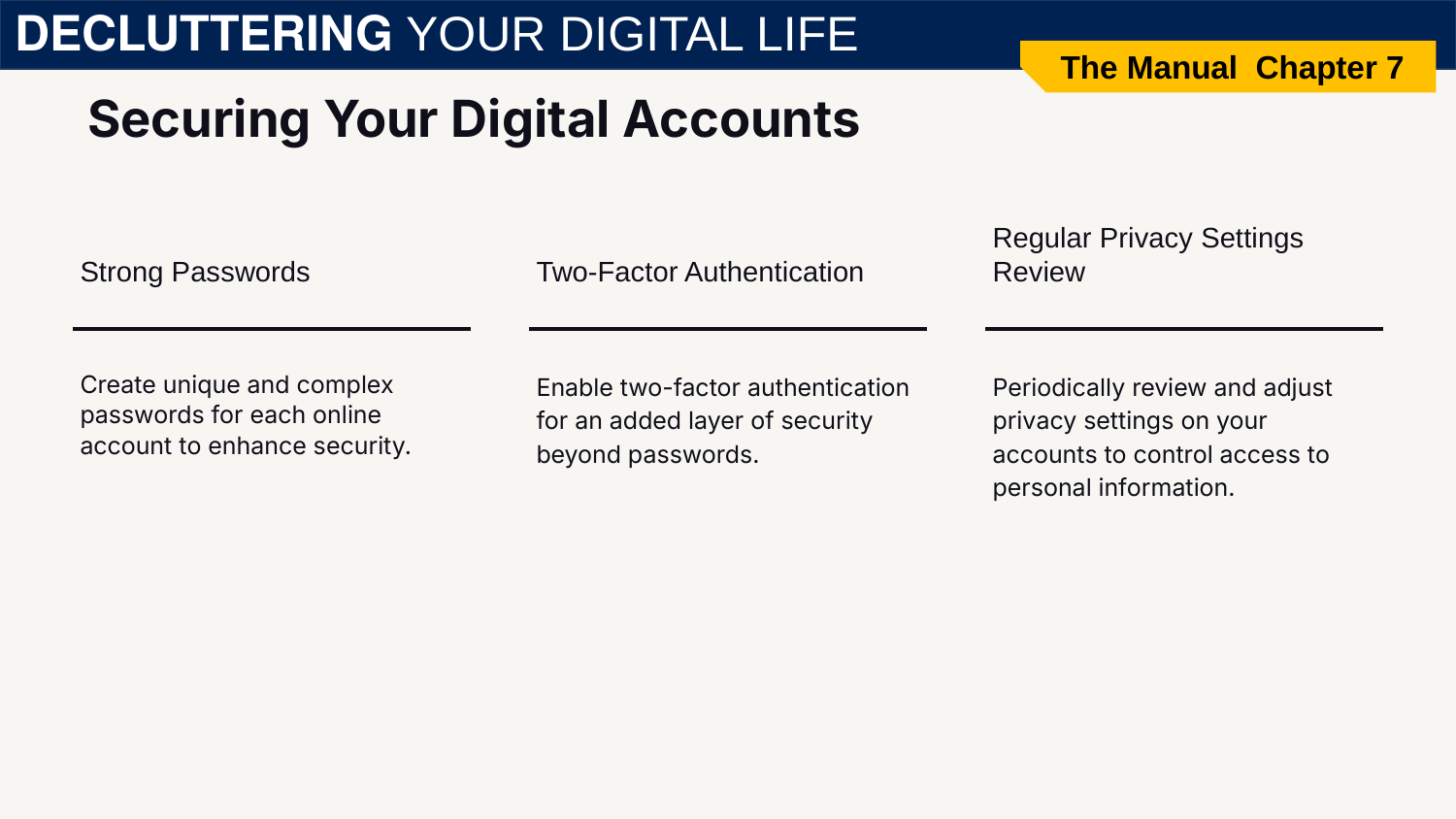

DECLUTTERING YOUR DIGITAL LIFE
The Manual  Chapter 7

# Securing Your Digital Accounts
Strong Passwords
Two-Factor Authentication
Regular Privacy Settings Review
Create unique and complex passwords for each online account to enhance security.
Enable two-factor authentication for an added layer of security beyond passwords.
Periodically review and adjust privacy settings on your accounts to control access to personal information.